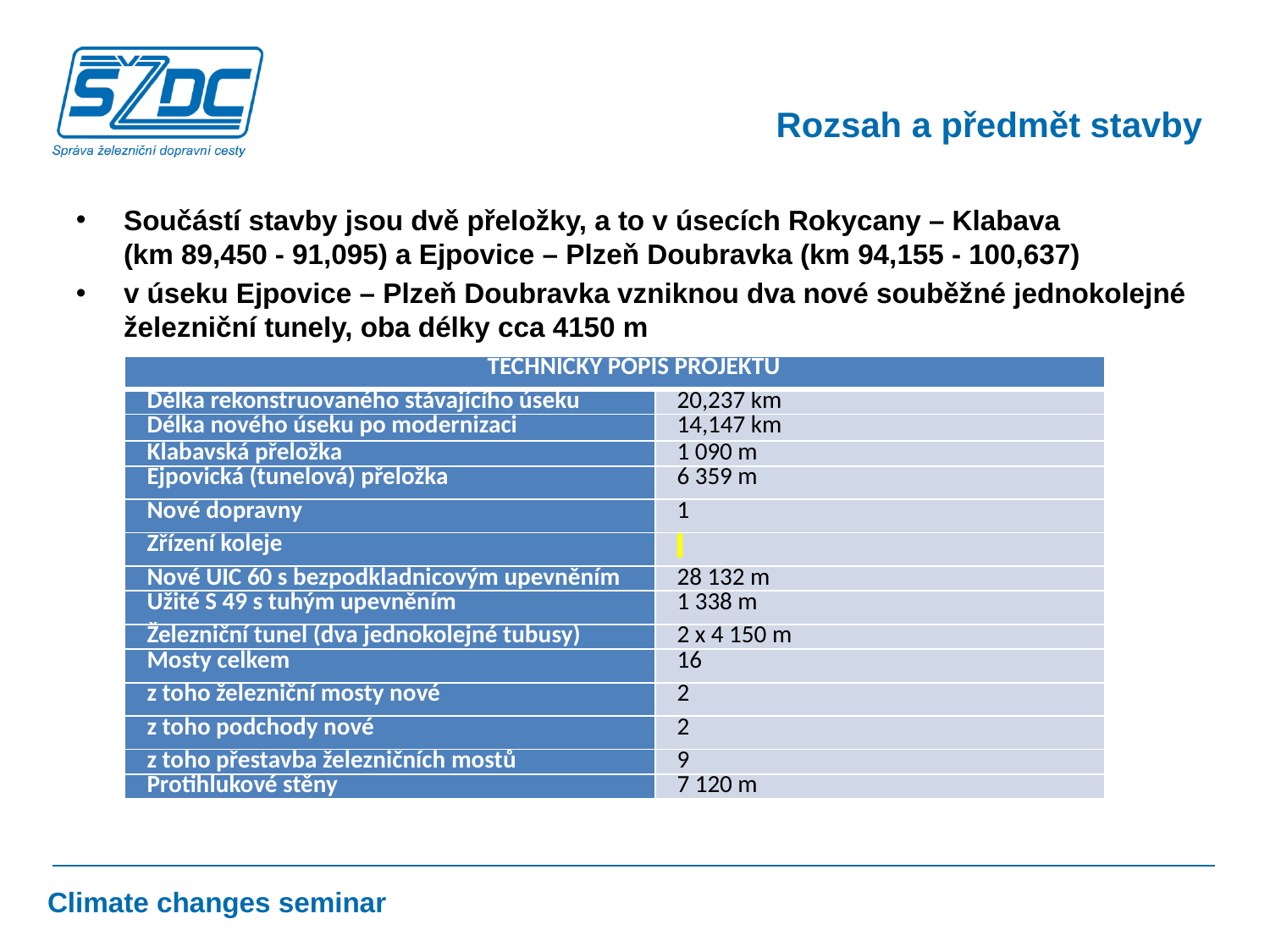

Rozsah a předmět stavby
Součástí stavby jsou dvě přeložky, a to v úsecích Rokycany – Klabava           (km 89,450 - 91,095) a Ejpovice – Plzeň Doubravka (km 94,155 - 100,637)
v úseku Ejpovice – Plzeň Doubravka vzniknou dva nové souběžné jednokolejné železniční tunely, oba délky cca 4150 m
| TECHNICKÝ POPIS PROJEKTU |  |
| --- | --- |
| Délka rekonstruovaného stávajícího úseku | 20,237 km |
| Délka nového úseku po modernizaci | 14,147 km |
| Klabavská přeložka | 1 090 m |
| Ejpovická (tunelová) přeložka | 6 359 m |
| Nové dopravny | 1 |
| Zřízení koleje |  |
| Nové UIC 60 s bezpodkladnicovým upevněním | 28 132 m |
| Užité S 49 s tuhým upevněním | 1 338 m |
| Železniční tunel (dva jednokolejné tubusy) | 2 x 4 150 m |
| Mosty celkem | 16 |
| z toho železniční mosty nové | 2 |
| z toho podchody nové | 2 |
| z toho přestavba železničních mostů | 9 |
| Protihlukové stěny | 7 120 m |
Climate changes seminar